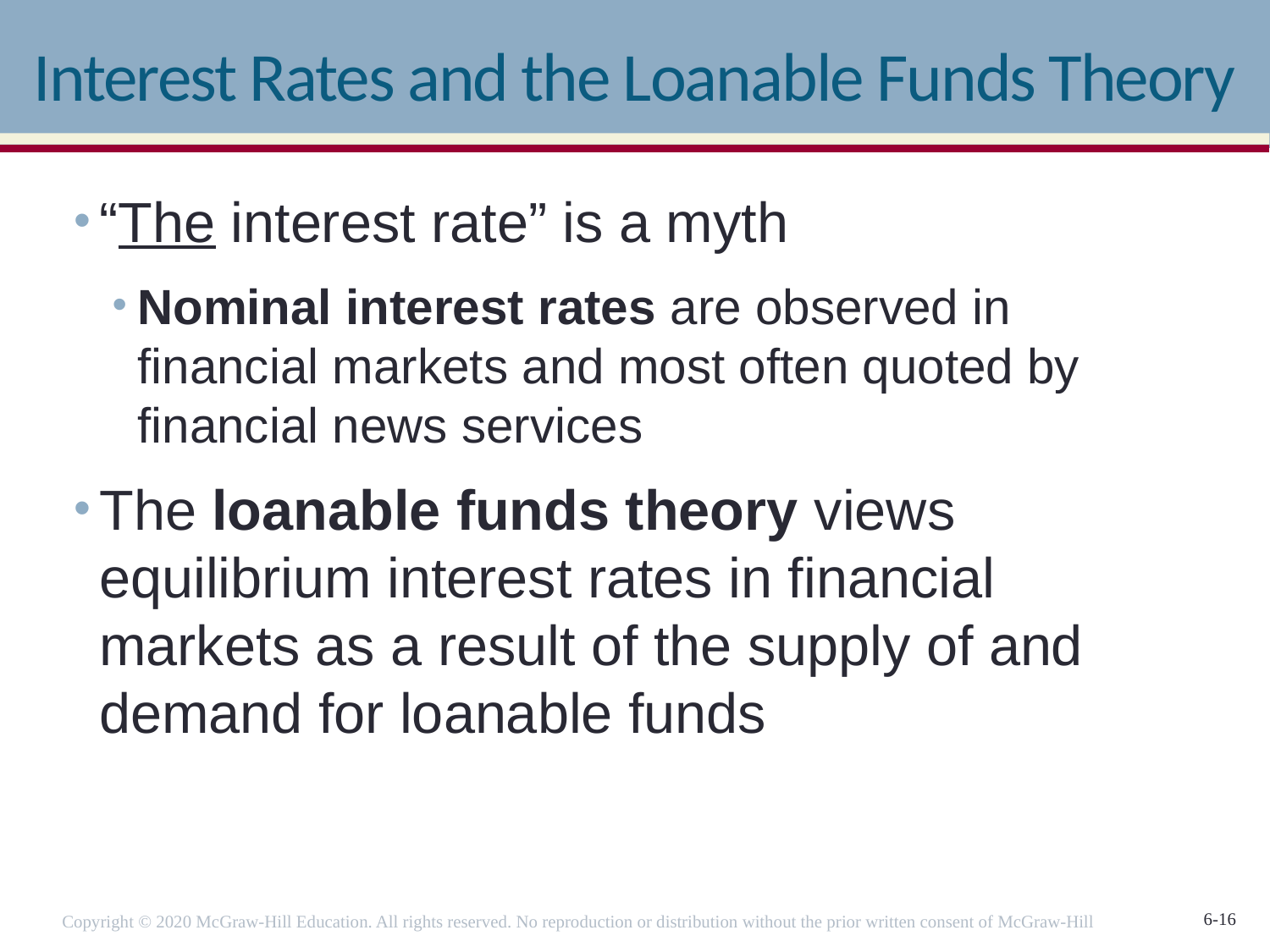

# Interest Rates and the Loanable Funds Theory
“The interest rate” is a myth
Nominal interest rates are observed in financial markets and most often quoted by financial news services
The loanable funds theory views equilibrium interest rates in financial markets as a result of the supply of and demand for loanable funds
Copyright © 2020 McGraw-Hill Education. All rights reserved. No reproduction or distribution without the prior written consent of McGraw-Hill Education.